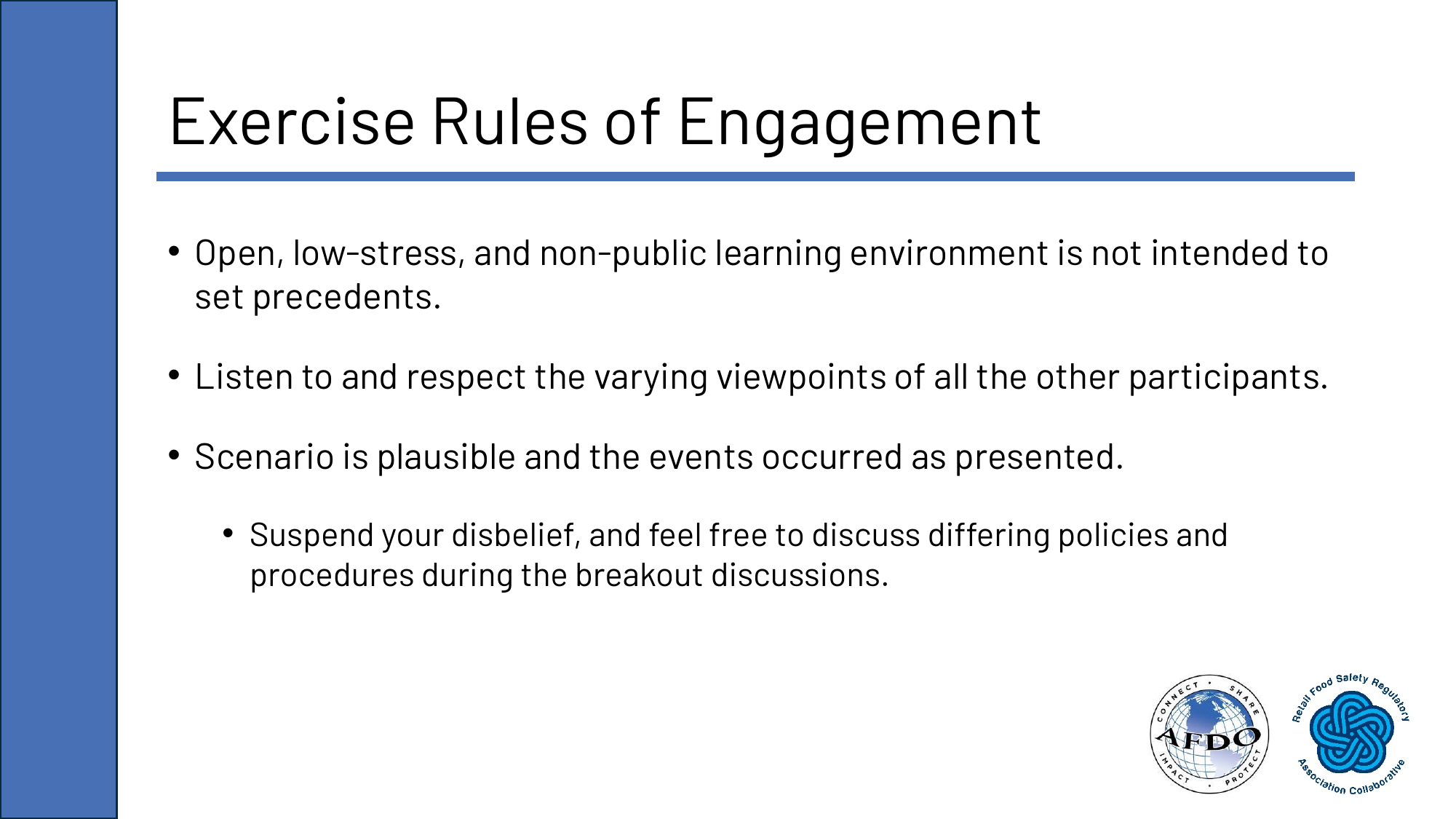

# Exercise Rules of Engagement
Open, low-stress, and non-public learning environment is not intended to set precedents.
Listen to and respect the varying viewpoints of all the other participants.
Scenario is plausible and the events occurred as presented.
Suspend your disbelief, and feel free to discuss differing policies and procedures during the breakout discussions.